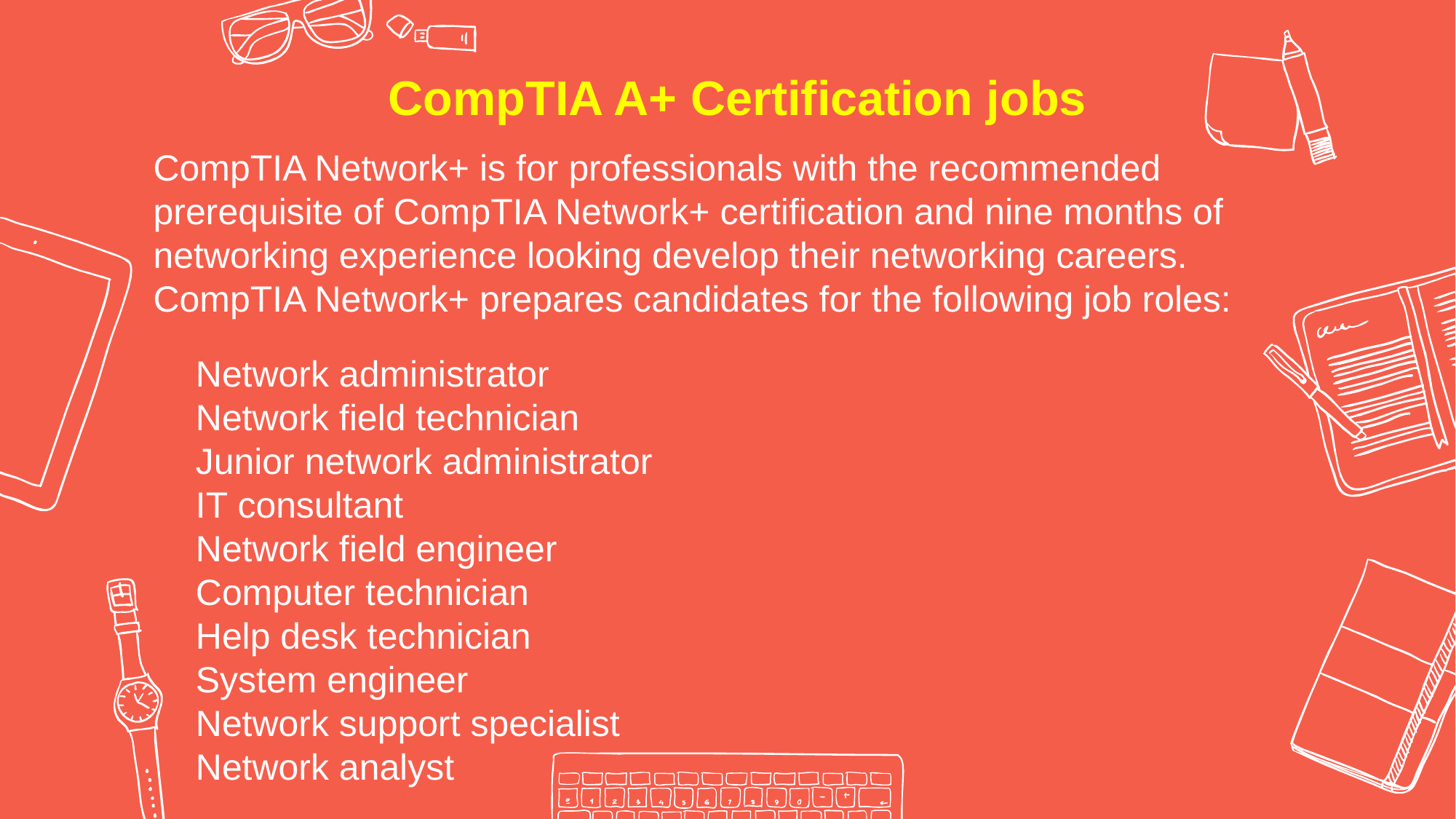

CompTIA A+ Certification jobs
CompTIA Network+ is for professionals with the recommended prerequisite of CompTIA Network+ certification and nine months of networking experience looking develop their networking careers. CompTIA Network+ prepares candidates for the following job roles:

Network administrator
Network field technician
Junior network administrator
IT consultant
Network field engineer
Computer technician
Help desk technician
System engineer
Network support specialist
Network analyst